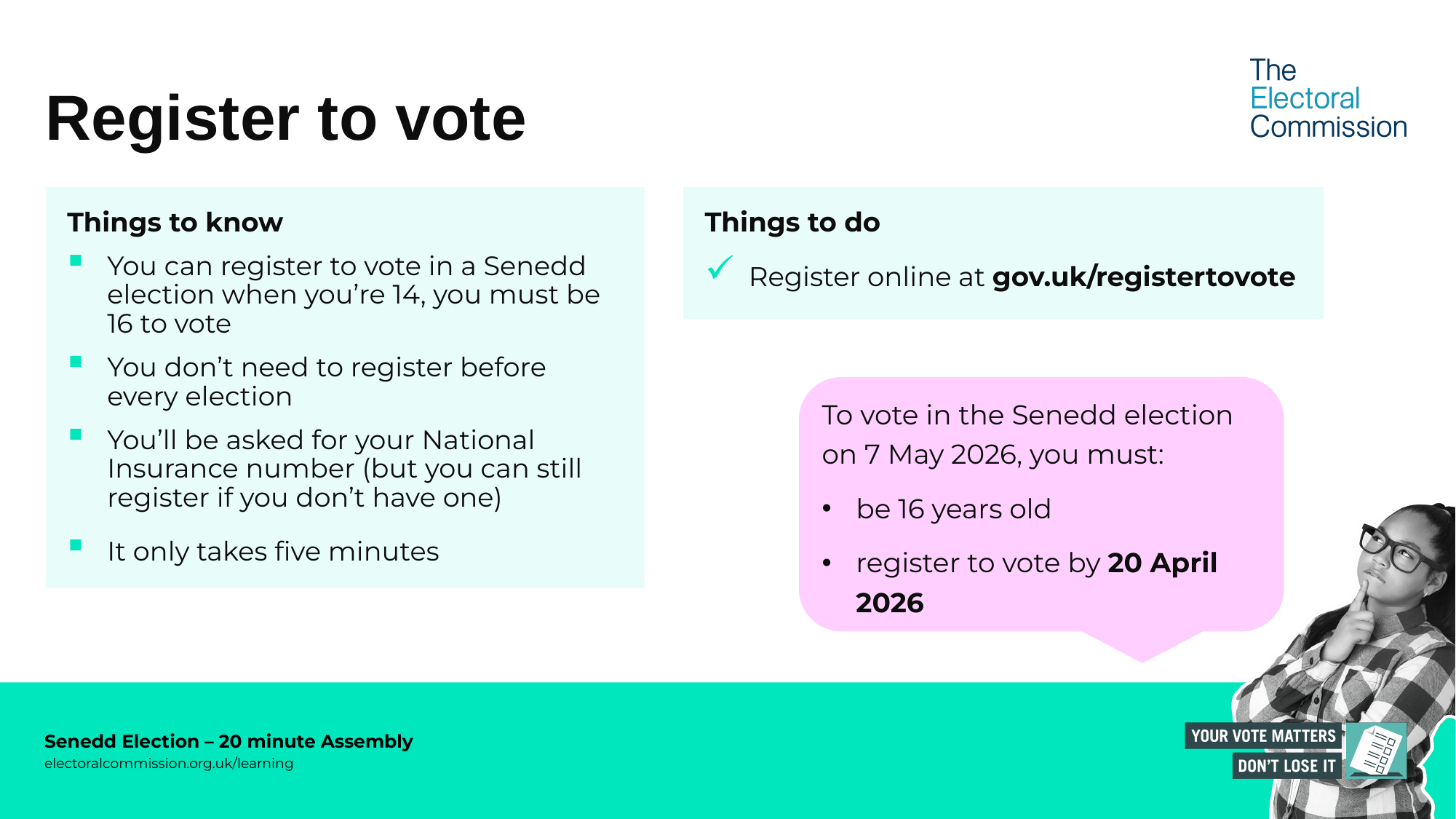

# Register to vote
Things to know
You can register to vote in a Senedd election when you’re 14, you must be 16 to vote
You don’t need to register before every election
You’ll be asked for your National Insurance number (but you can still register if you don’t have one)
It only takes five minutes

Things to do
Register online at gov.uk/registertovote
To vote in the Senedd election on 7 May 2026, you must:
be 16 years old
register to vote by 20 April 2026
Senedd Election – 20 minute Assembly